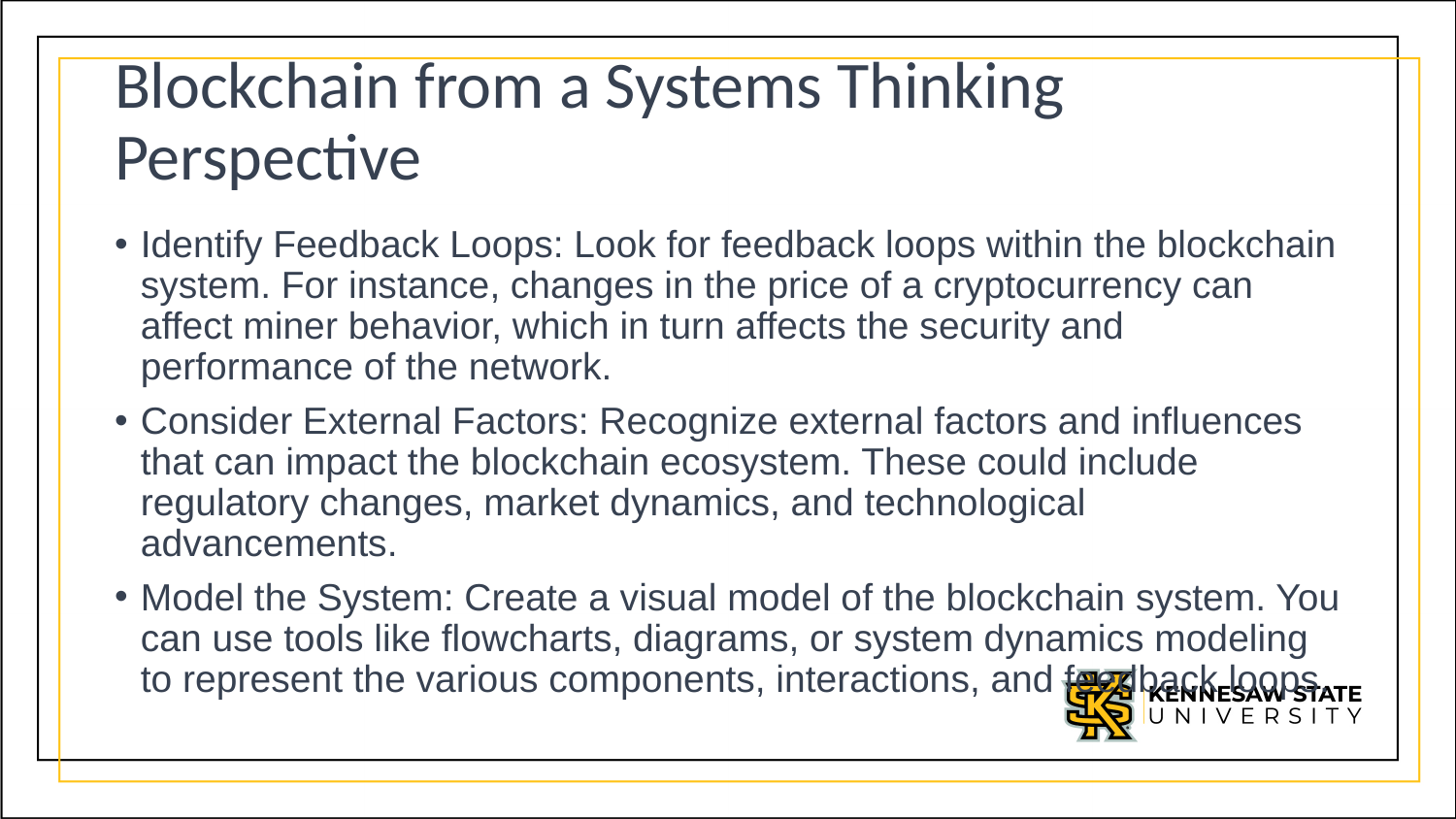

# Blockchain from a Systems Thinking Perspective
Identify Feedback Loops: Look for feedback loops within the blockchain system. For instance, changes in the price of a cryptocurrency can affect miner behavior, which in turn affects the security and performance of the network.
Consider External Factors: Recognize external factors and influences that can impact the blockchain ecosystem. These could include regulatory changes, market dynamics, and technological advancements.
Model the System: Create a visual model of the blockchain system. You can use tools like flowcharts, diagrams, or system dynamics modeling to represent the various components, interactions, and feedback loops.